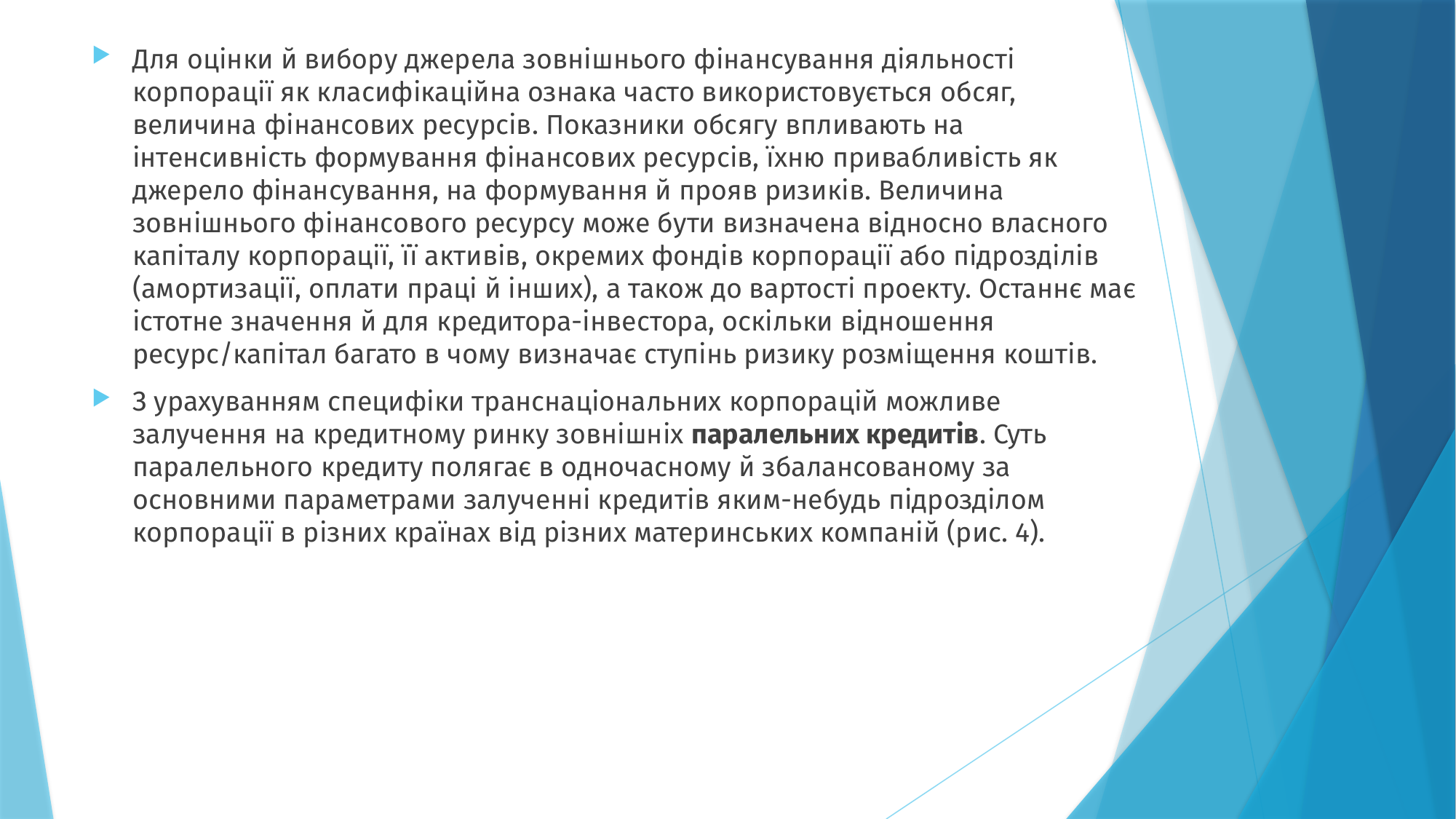

Для оцінки й вибору джерела зовнішнього фінансування діяльності корпорації як класифікаційна ознака часто використовується обсяг, величина фінансових ресурсів. Показники обсягу впливають на інтенсивність формування фінансових ресурсів, їхню привабливість як джерело фінансування, на формування й прояв ризиків. Величина зовнішнього фінансового ресурсу може бути визначена відносно власного капіталу корпорації, її активів, окремих фондів корпорації або підрозділів (амортизації, оплати праці й інших), а також до вартості проекту. Останнє має істотне значення й для кредитора-інвестора, оскільки відношення ресурс/капітал багато в чому визначає ступінь ризику розміщення коштів.
З урахуванням специфіки транснаціональних корпорацій можливе залучення на кредитному ринку зовнішніх паралельних кредитів. Суть паралельного кредиту полягає в одночасному й збалансованому за основними параметрами залученні кредитів яким-небудь підрозділом корпорації в різних країнах від різних материнських компаній (рис. 4).